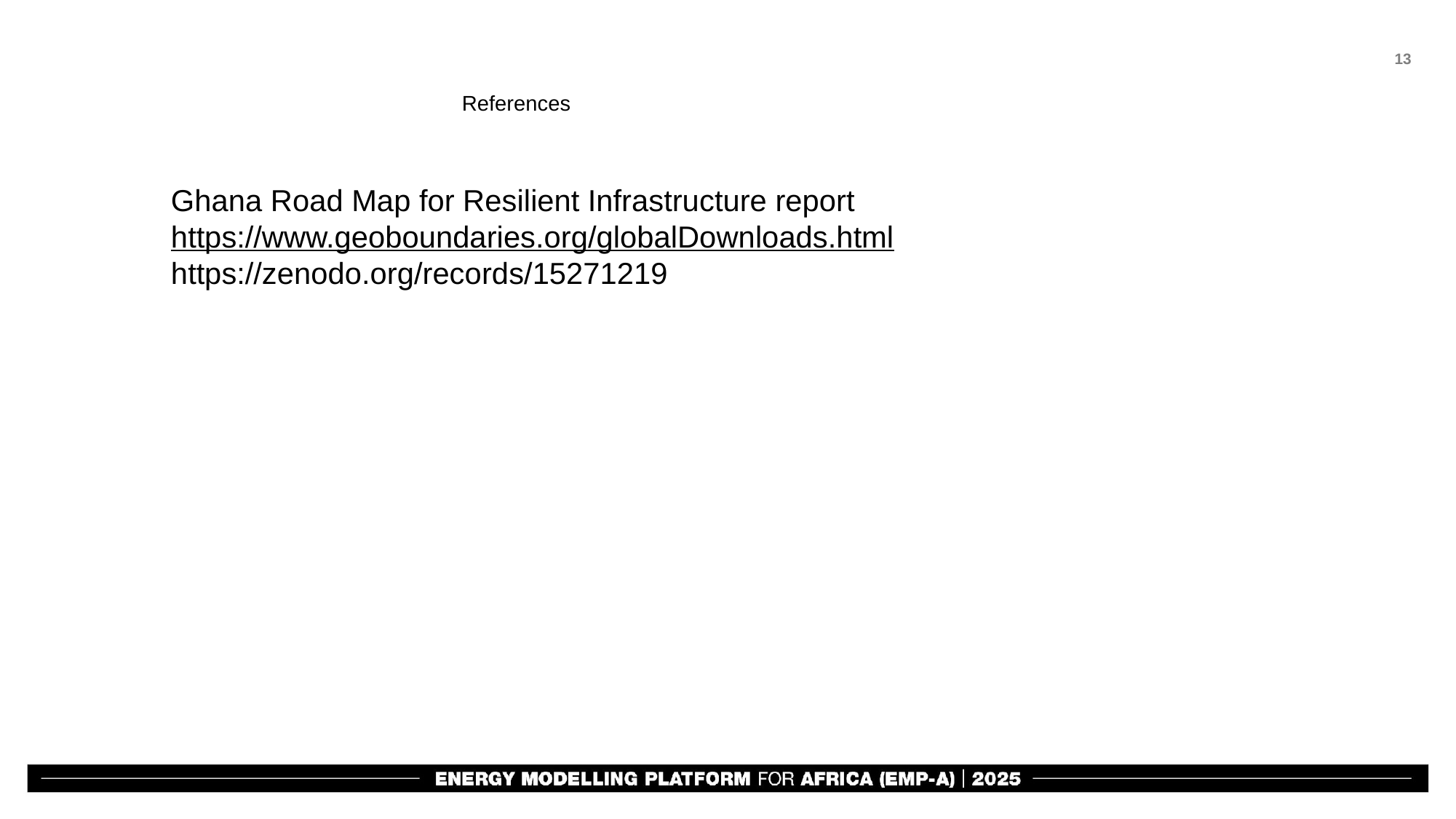

References
Ghana Road Map for Resilient Infrastructure report
https://www.geoboundaries.org/globalDownloads.html
https://zenodo.org/records/15271219